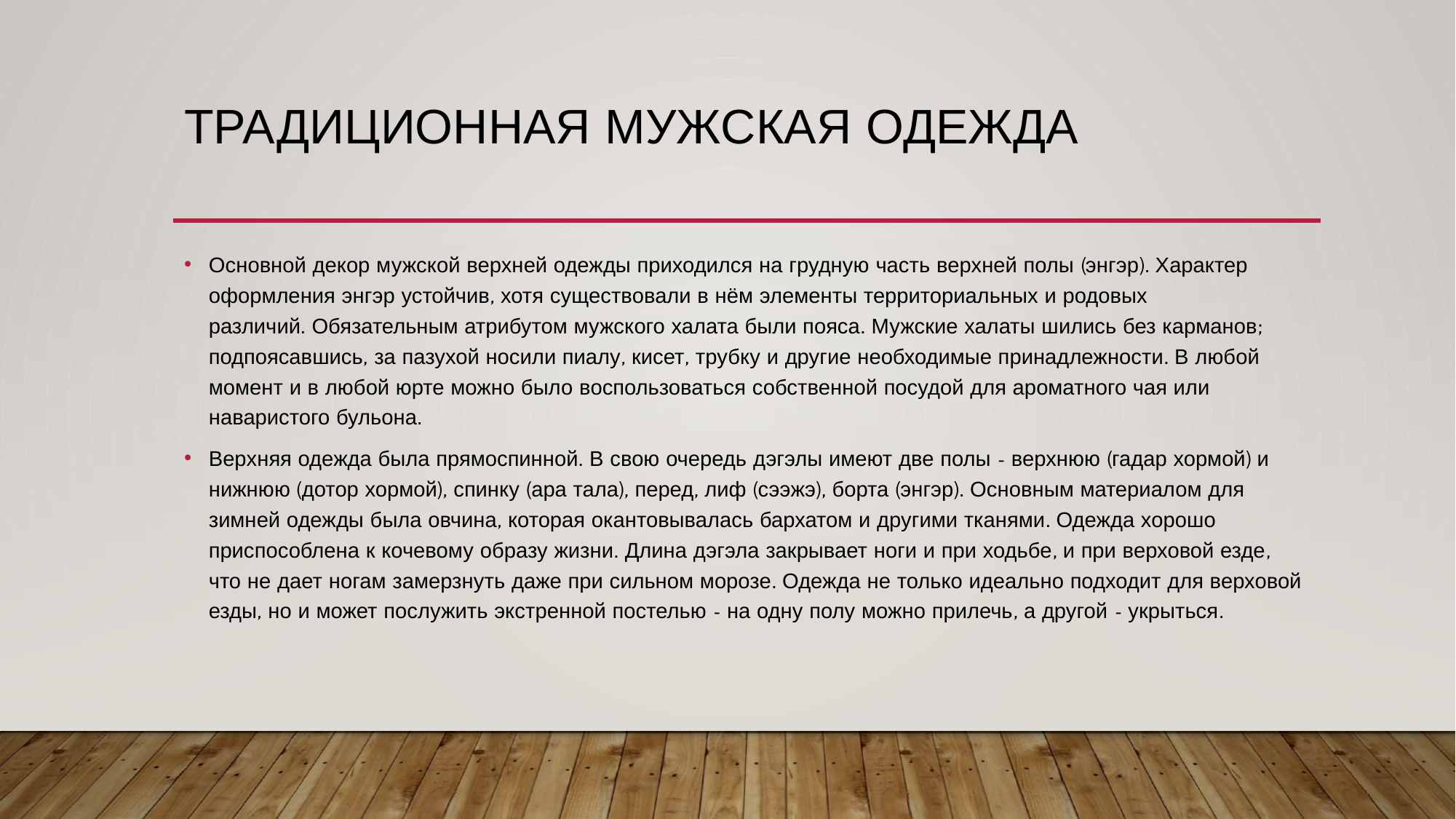

# Традиционная мужская одежда
Основной декор мужской верхней одежды приходился на грудную часть верхней полы (энгэр). Характер оформления энгэр устойчив, хотя существовали в нём элементы территориальных и родовых различий. Обязательным атрибутом мужского халата были пояса. Мужские халаты шились без карманов; подпоясавшись, за пазухой носили пиалу, кисет, трубку и другие необходимые принадлежности. В любой момент и в любой юрте можно было воспользоваться собственной посудой для ароматного чая или наваристого бульона.
Верхняя одежда была прямоспинной. В свою очередь дэгэлы имеют две полы - верхнюю (гадар хормой) и нижнюю (дотор хормой), спинку (ара тала), перед, лиф (сээжэ), борта (энгэр). Основным материалом для зимней одежды была овчина, которая окантовывалась бархатом и другими тканями. Одежда хорошо приспособлена к кочевому образу жизни. Длина дэгэла закрывает ноги и при ходьбе, и при верховой езде, что не дает ногам замерзнуть даже при сильном морозе. Одежда не только идеально подходит для верховой езды, но и может послужить экстренной постелью - на одну полу можно прилечь, а другой - укрыться.